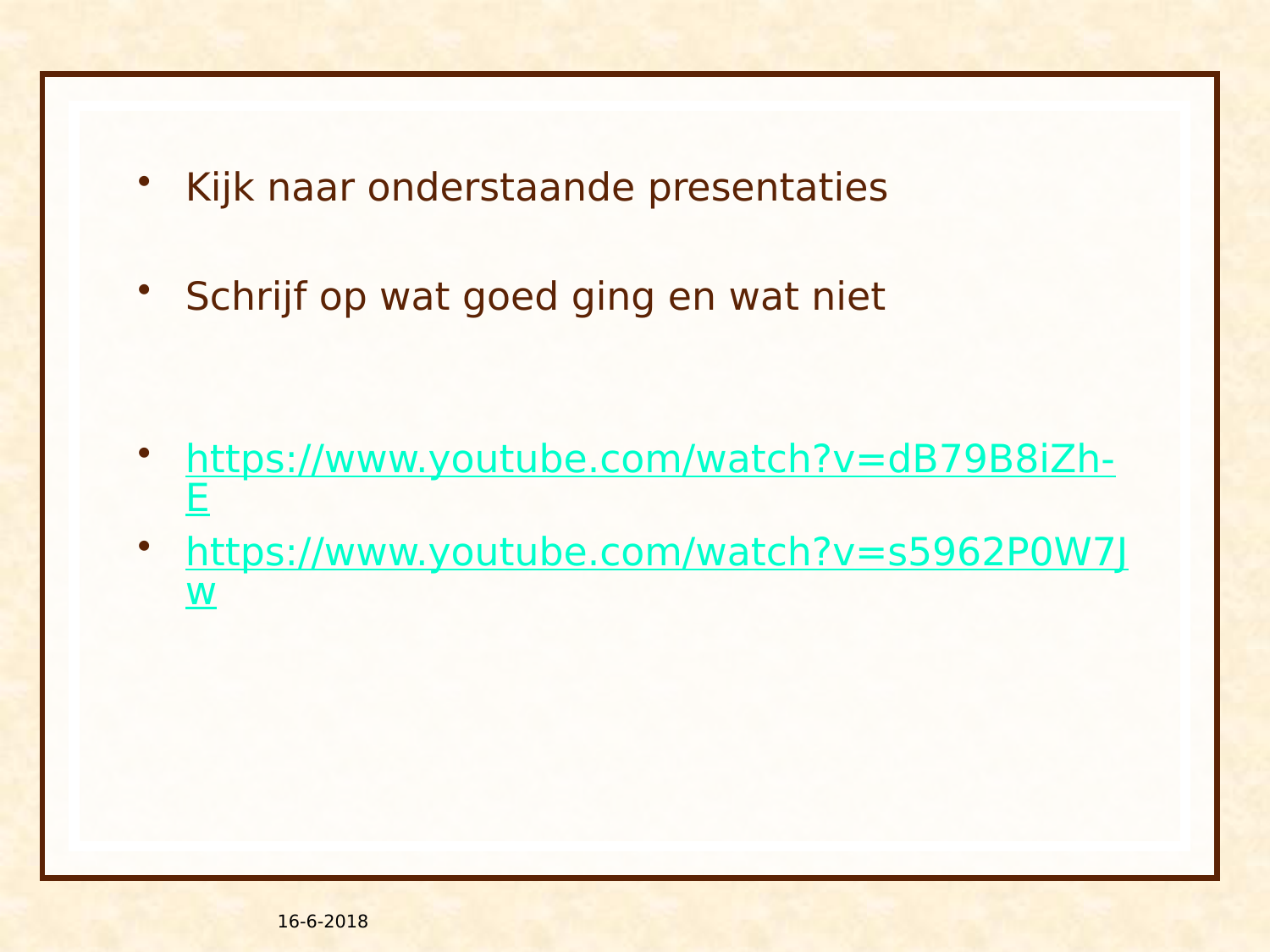

#
Kijk naar onderstaande presentaties

Schrijf op wat goed ging en wat niet

https://www.youtube.com/watch?v=dB79B8iZh-E
https://www.youtube.com/watch?v=s5962P0W7Jw

16-6-2018